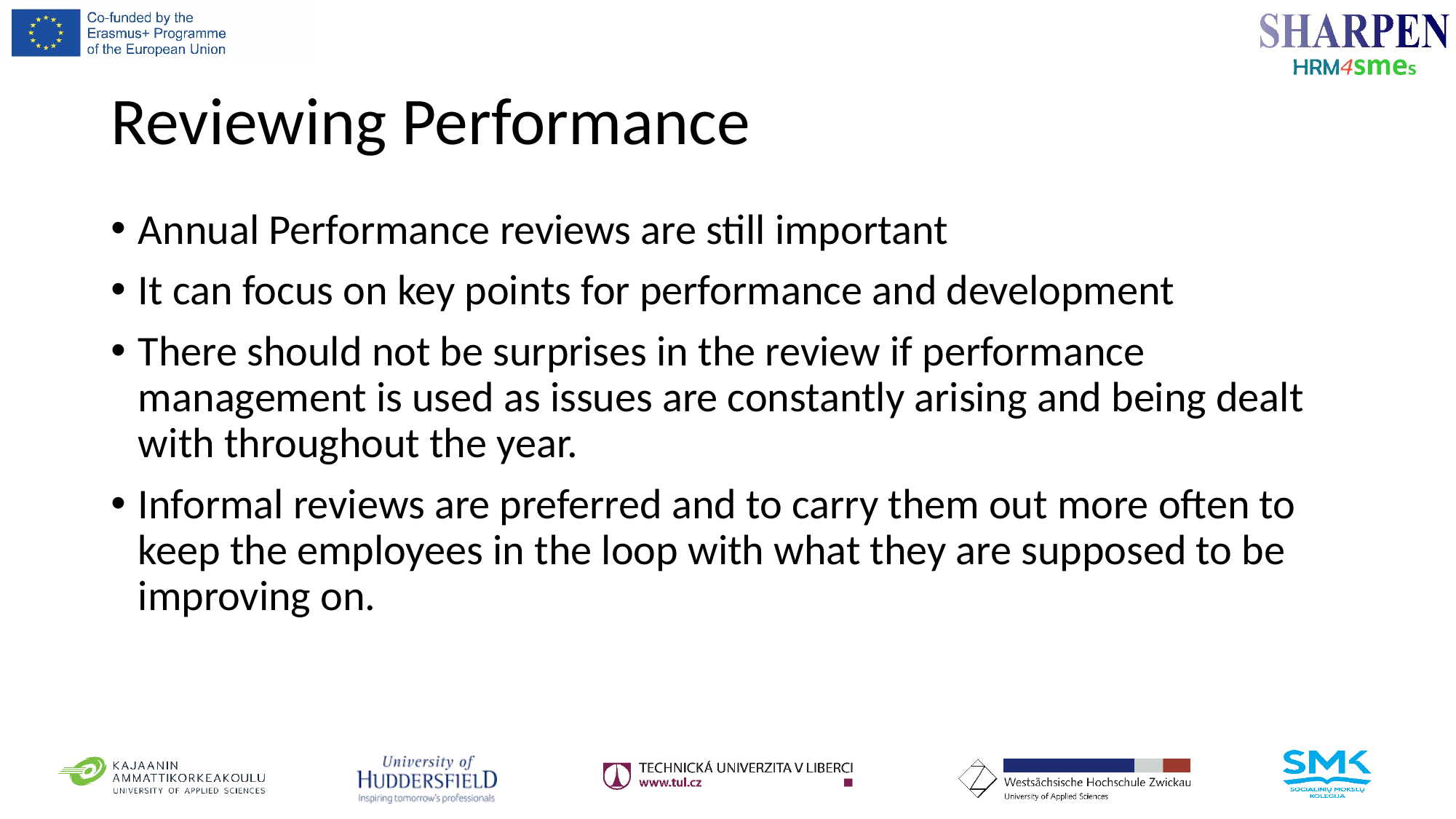

# Reviewing Performance
Annual Performance reviews are still important
It can focus on key points for performance and development
There should not be surprises in the review if performance management is used as issues are constantly arising and being dealt with throughout the year.
Informal reviews are preferred and to carry them out more often to keep the employees in the loop with what they are supposed to be improving on.